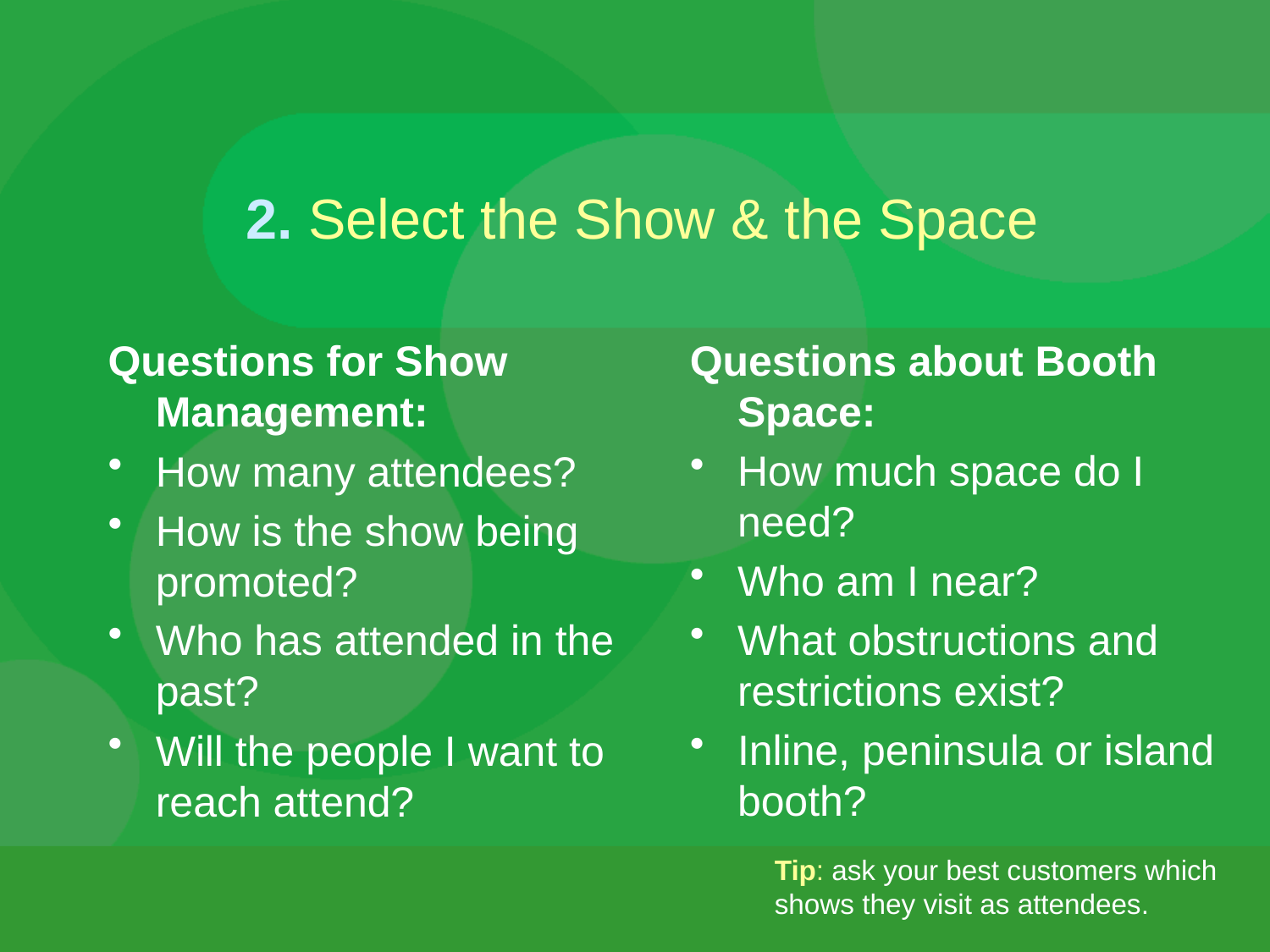

# 2. Select the Show & the Space
Questions for Show Management:
How many attendees?
How is the show being promoted?
Who has attended in the past?
Will the people I want to reach attend?
Questions about Booth Space:
How much space do I need?
Who am I near?
What obstructions and restrictions exist?
Inline, peninsula or island booth?
Tip: ask your best customers which shows they visit as attendees.